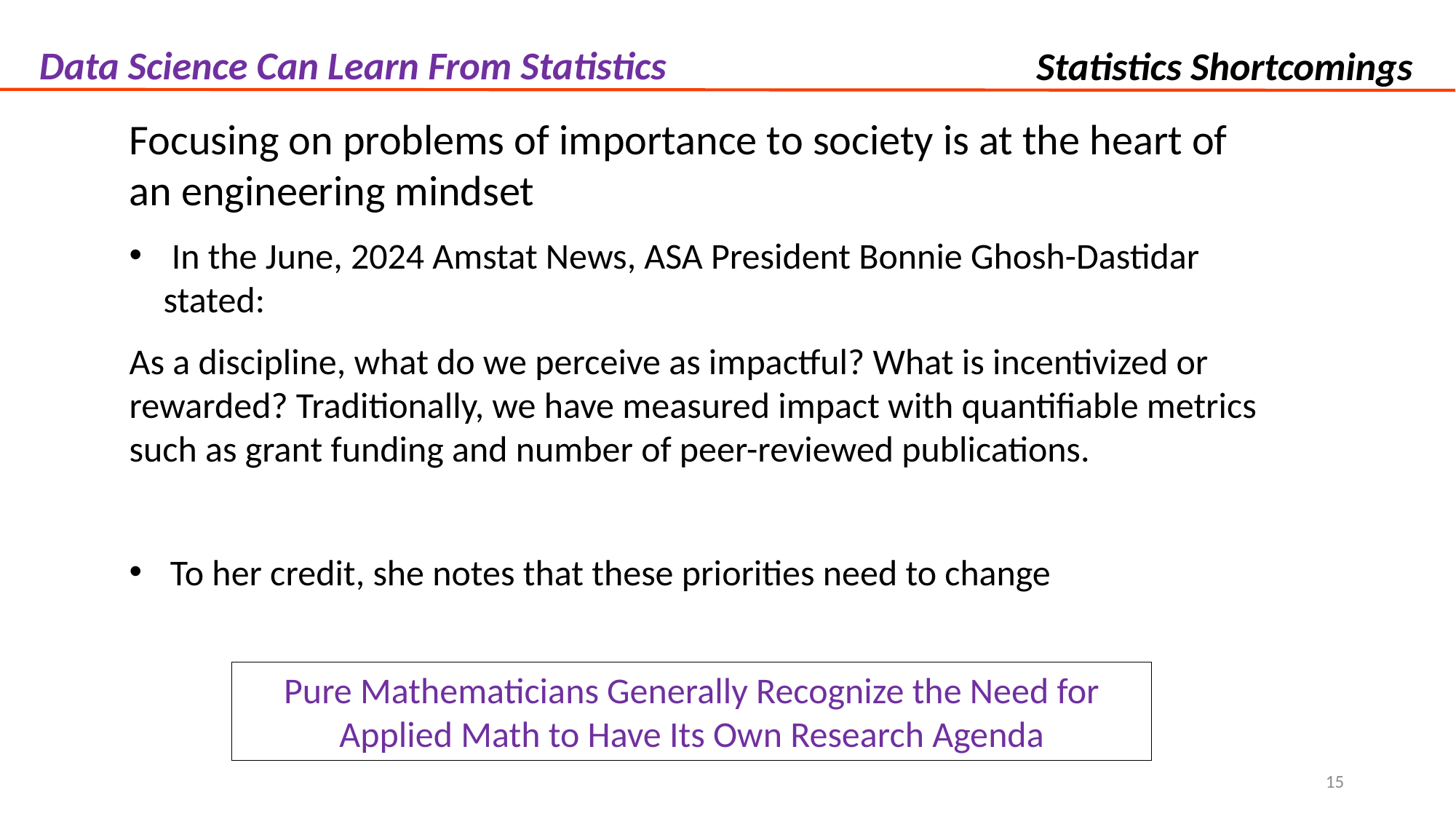

Data Science Can Learn From Statistics
Statistics Shortcomings

Focusing on problems of importance to society is at the heart of an engineering mindset
 In the June, 2024 Amstat News, ASA President Bonnie Ghosh-Dastidar stated:
As a discipline, what do we perceive as impactful? What is incentivized or rewarded? Traditionally, we have measured impact with quantifiable metrics such as grant funding and number of peer-reviewed publications.

To her credit, she notes that these priorities need to change
Pure Mathematicians Generally Recognize the Need for Applied Math to Have Its Own Research Agenda
15